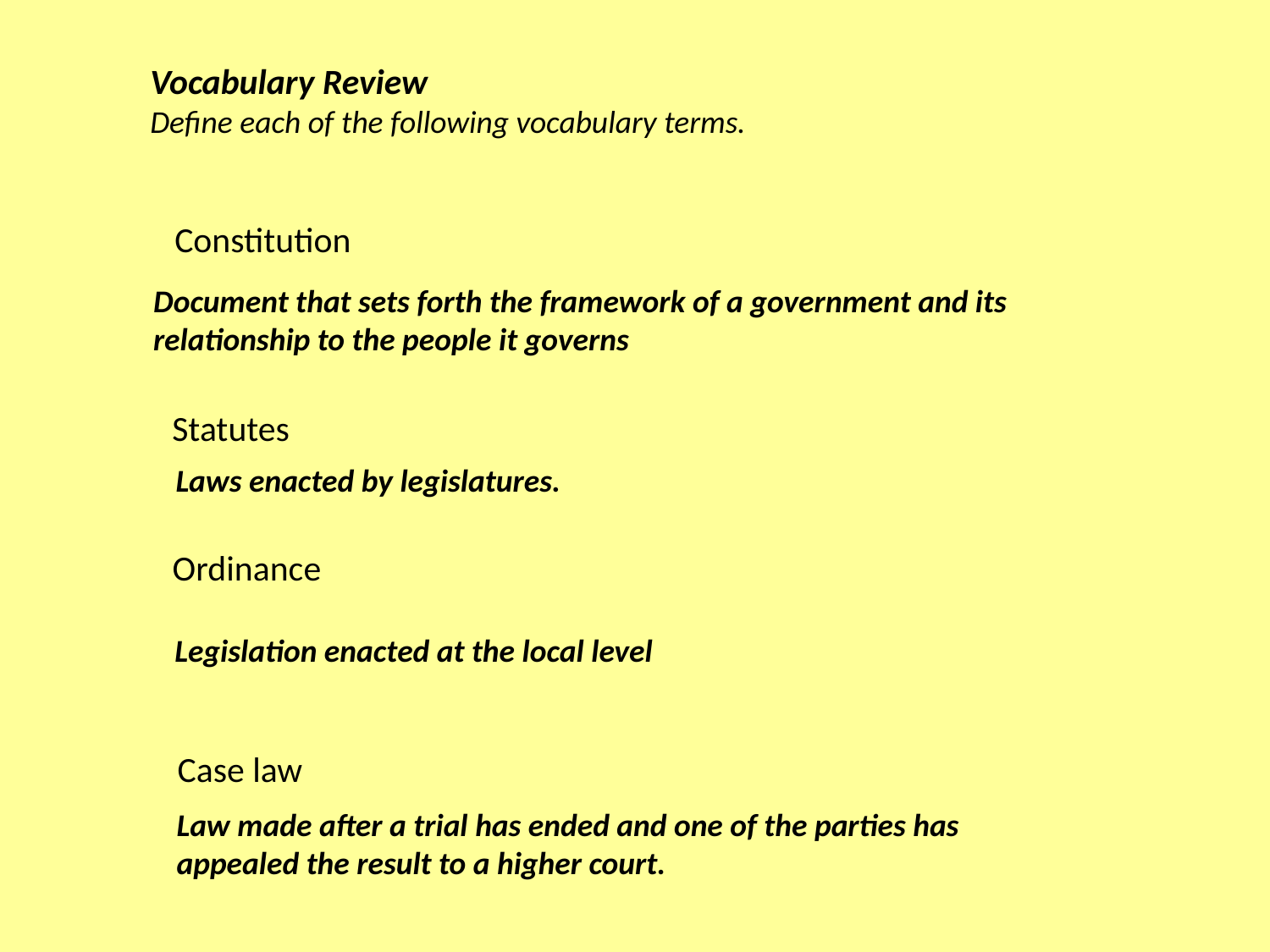

Vocabulary Review
Define each of the following vocabulary terms.
Constitution
Document that sets forth the framework of a government and its relationship to the people it governs
Statutes
Laws enacted by legislatures.
Ordinance
Legislation enacted at the local level
Case law
Law made after a trial has ended and one of the parties has appealed the result to a higher court.